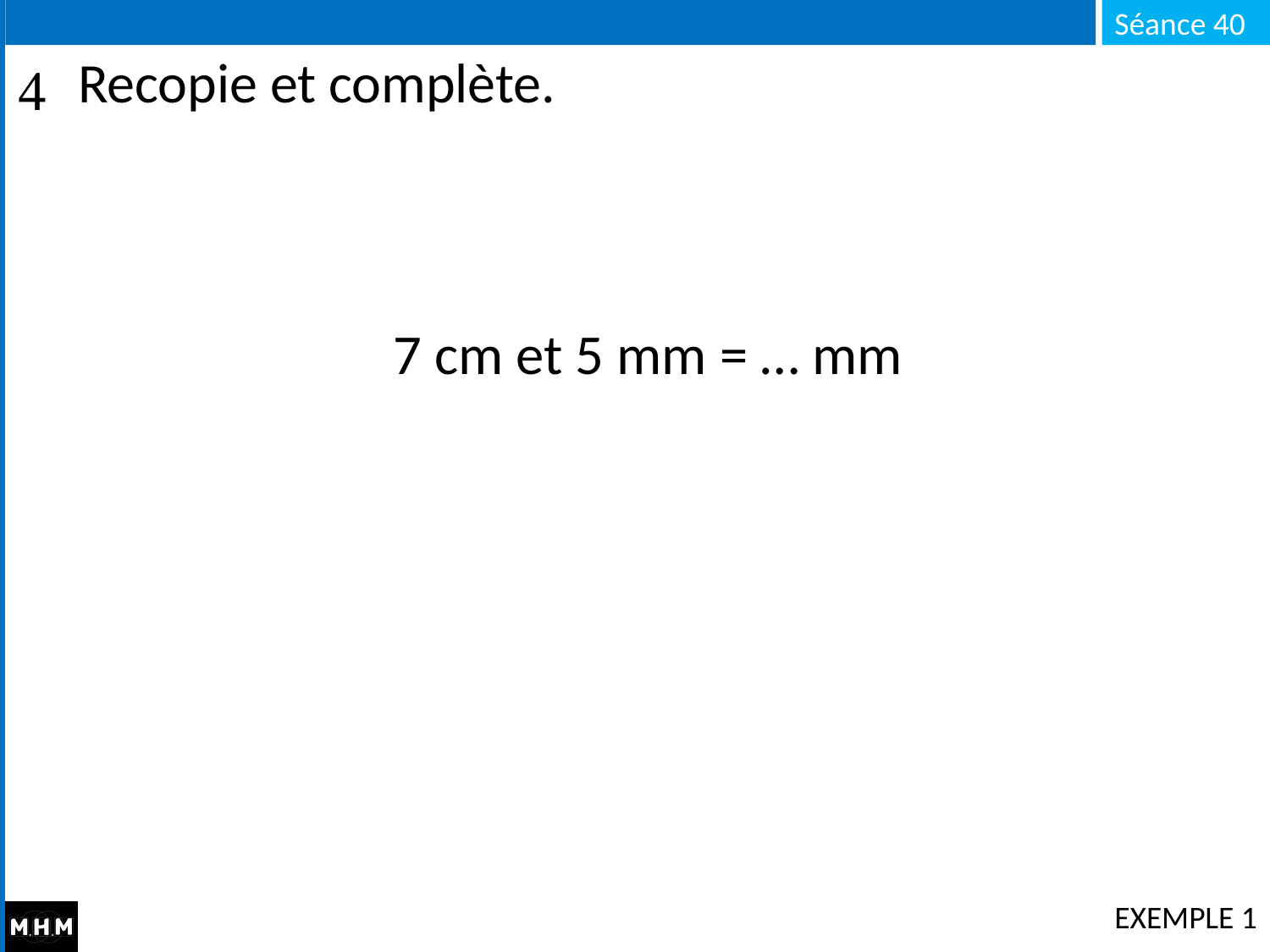

# Recopie et complète.
7 cm et 5 mm = … mm
EXEMPLE 1